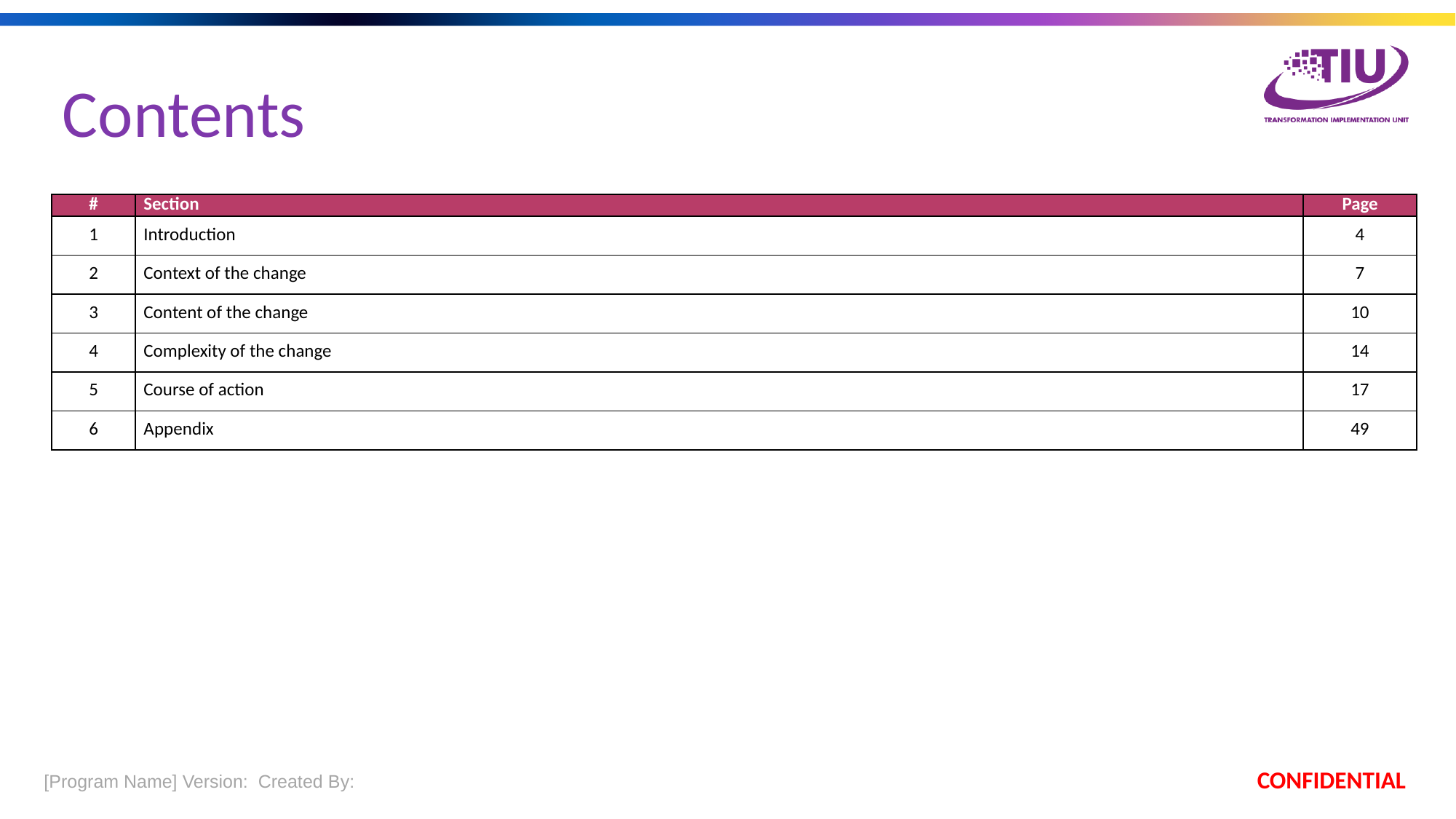

Contents
| # | Section | Page |
| --- | --- | --- |
| 1 | Introduction | 4 |
| 2 | Context of the change | 7 |
| 3 | Content of the change | 10 |
| 4 | Complexity of the change | 14 |
| 5 | Course of action | 17 |
| 6 | Appendix | 49 |
 [Program Name] Version:  Created By:
CONFIDENTIAL